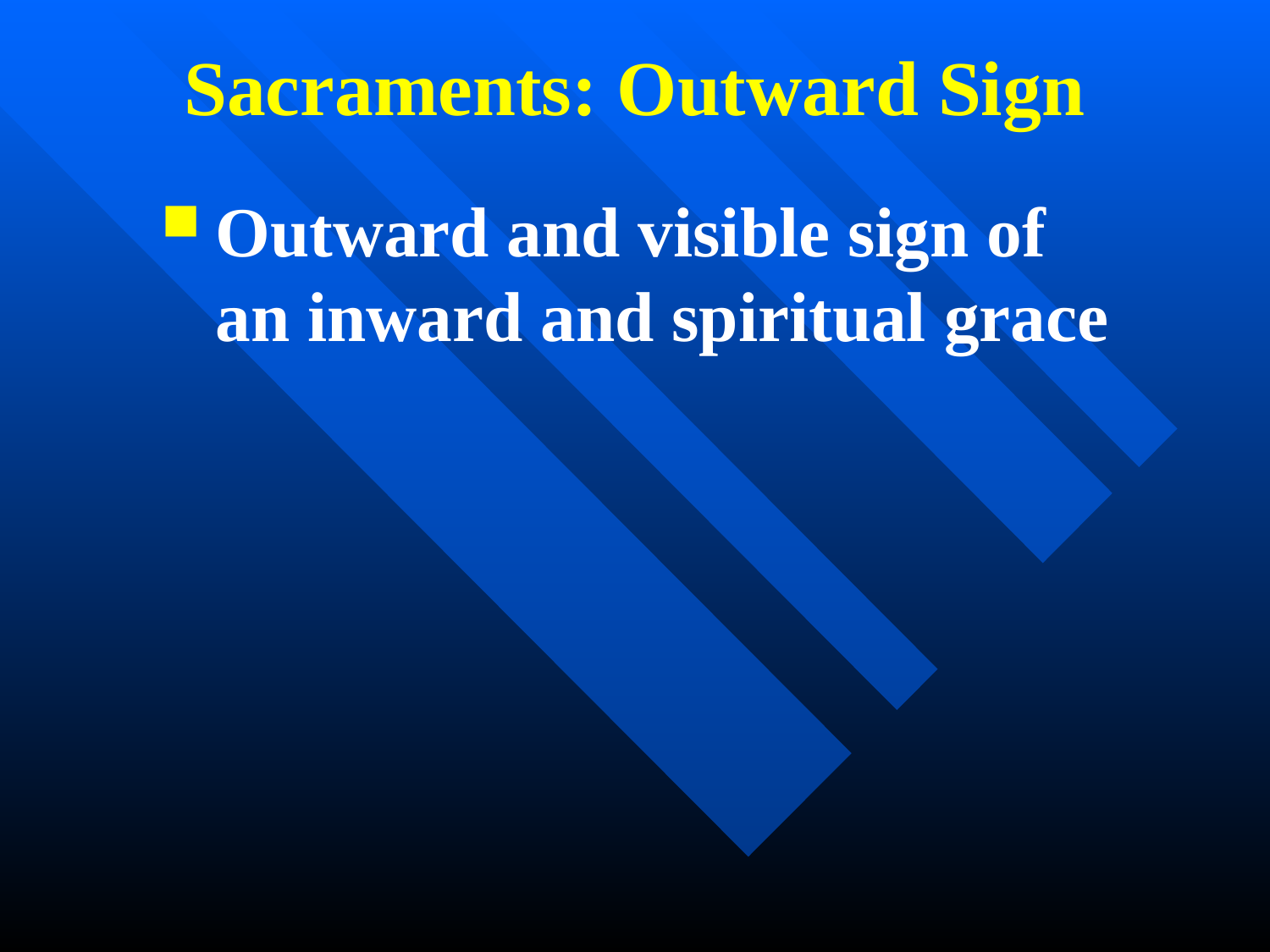

Sacraments: Outward Sign
Outward and visible sign of an inward and spiritual grace